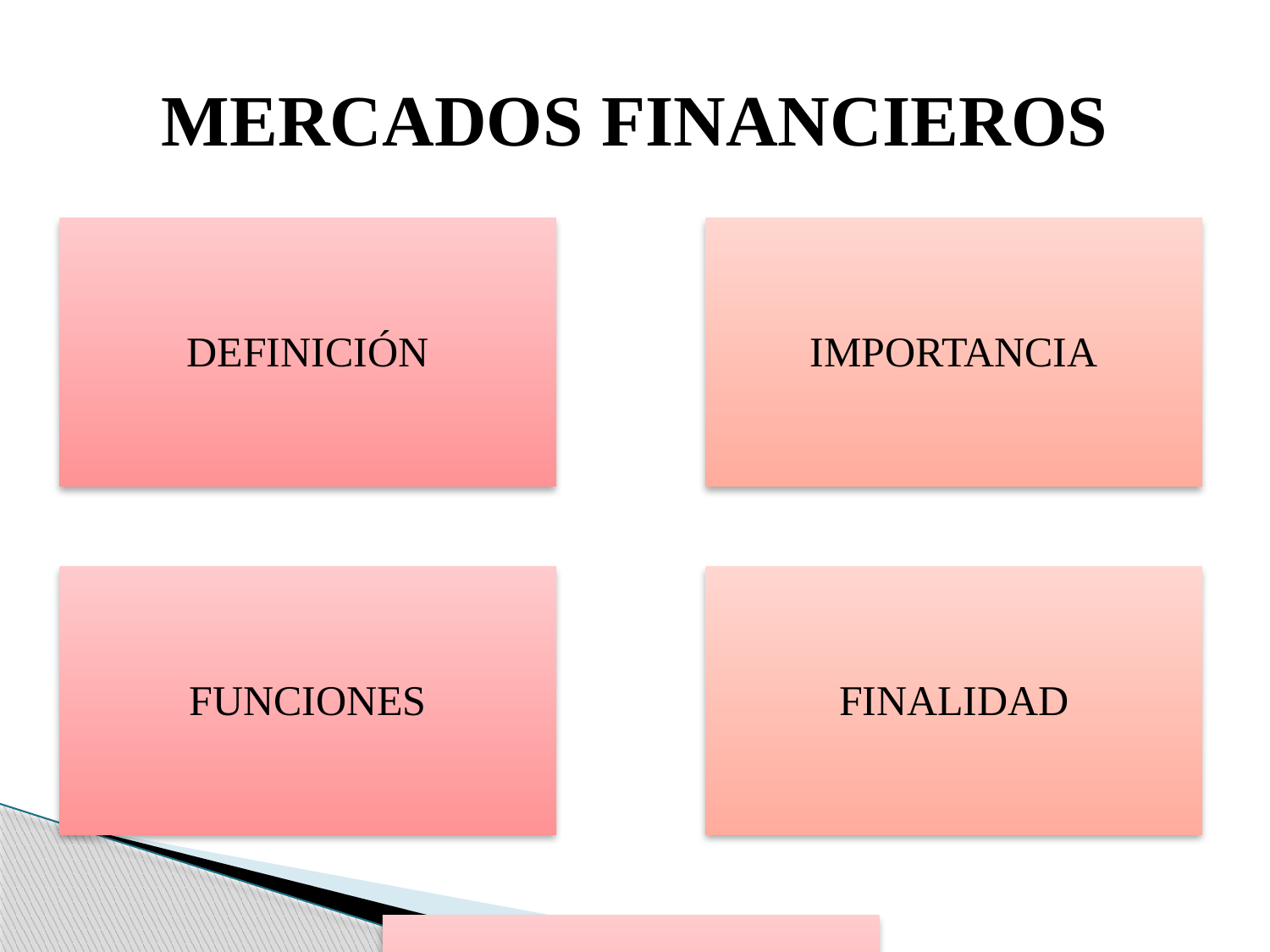

# MERCADOS FINANCIEROS
DEFINICIÓN
IMPORTANCIA
FUNCIONES
FINALIDAD